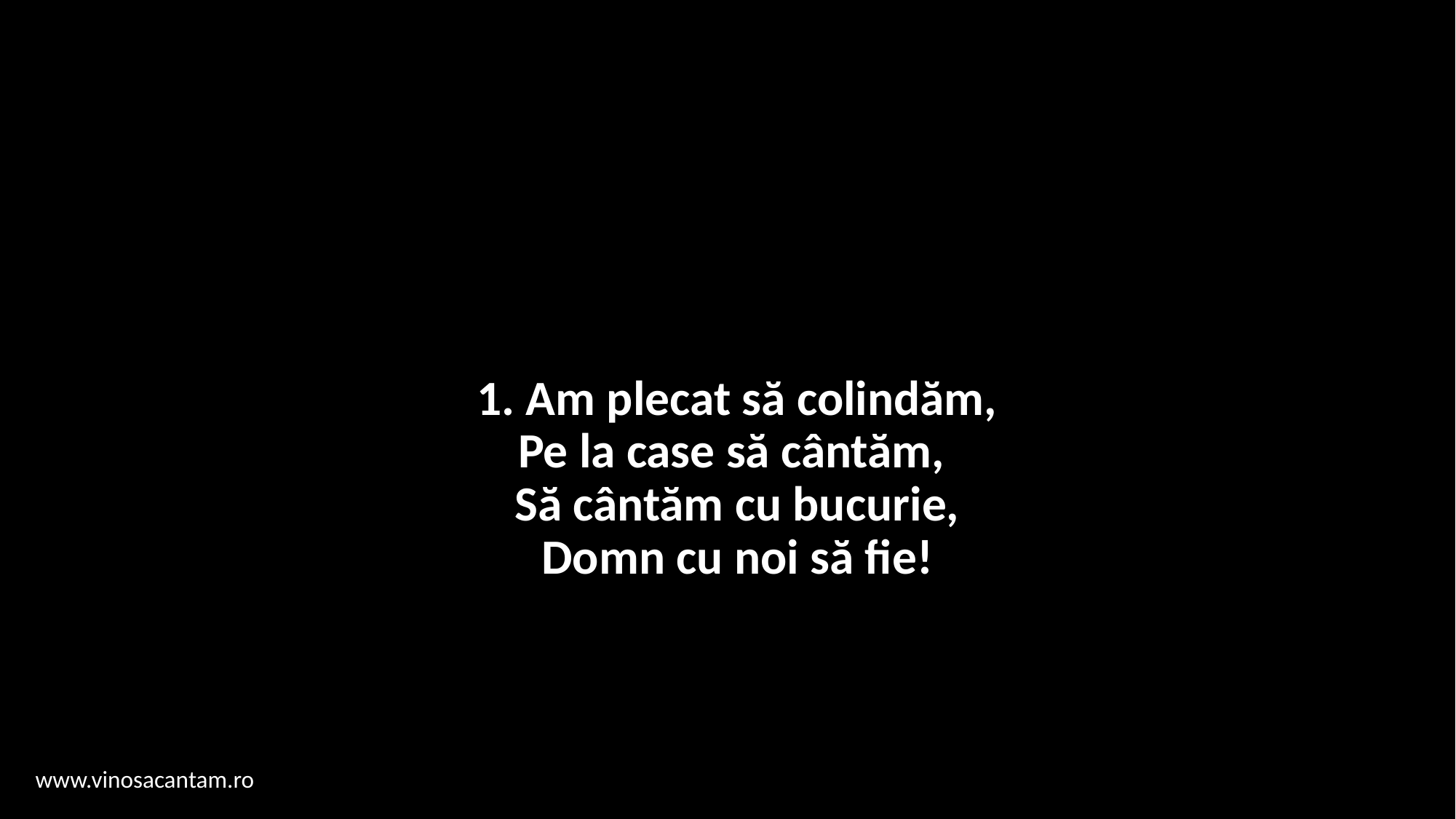

# 1. Am plecat să colindăm, Pe la case să cântăm, Să cântăm cu bucurie, Domn cu noi să fie!
www.vinosacantam.ro